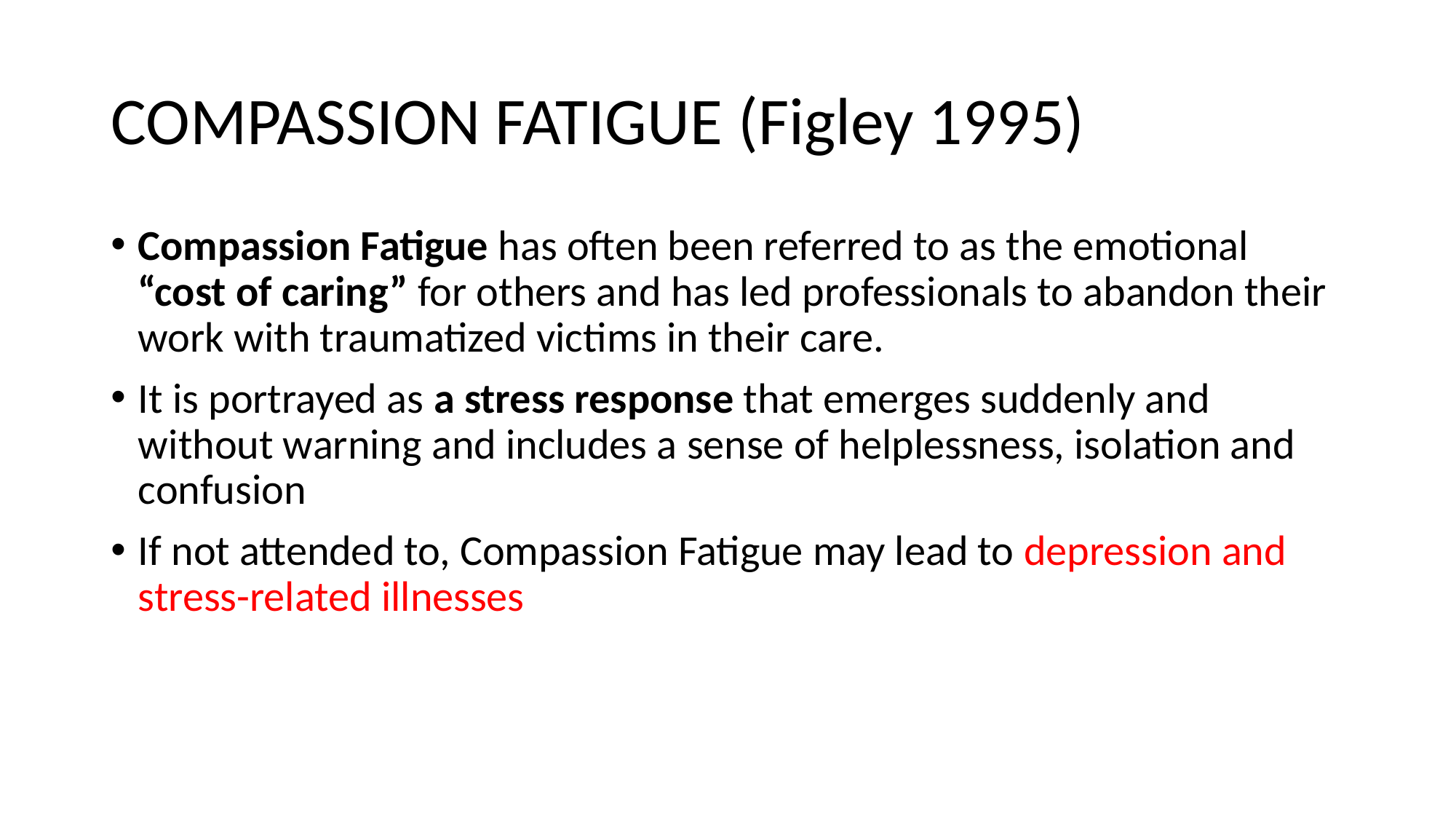

# COMPASSION FATIGUE (Figley 1995)
Compassion Fatigue has often been referred to as the emotional “cost of caring” for others and has led professionals to abandon their work with traumatized victims in their care.
It is portrayed as a stress response that emerges suddenly and without warning and includes a sense of helplessness, isolation and confusion
If not attended to, Compassion Fatigue may lead to depression and stress-related illnesses